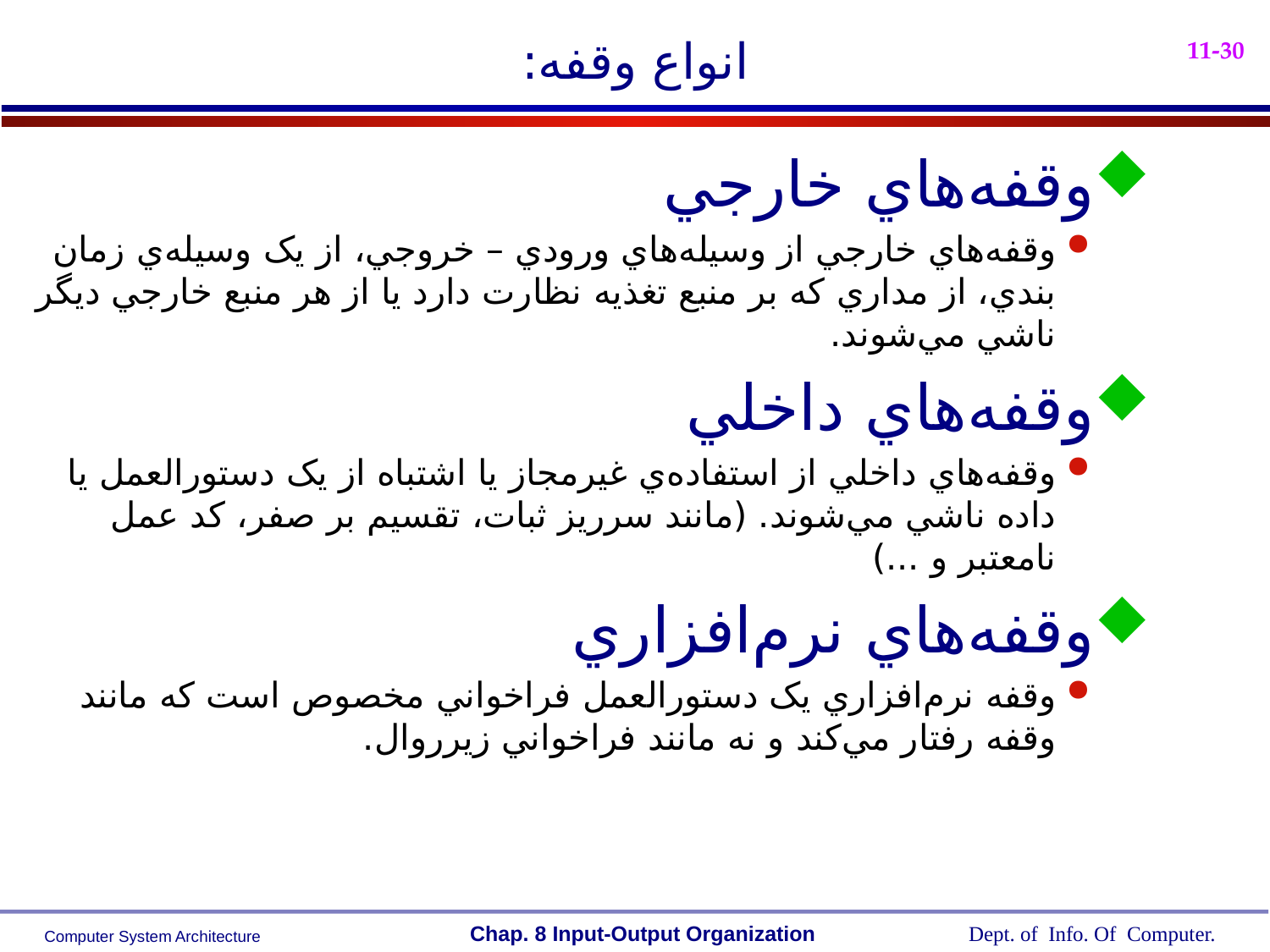

# انواع وقفه:
وقفه‌هاي خارجي
وقفه‌هاي خارجي از وسيله‌هاي ورودي – خروجي، از يک وسيله‌ي زمان بندي، از مداري که بر منبع تغذيه نظارت دارد يا از هر منبع خارجي ديگر ناشي مي‌شوند.
وقفه‌هاي داخلي
وقفه‌هاي داخلي از استفاده‌ي غيرمجاز يا اشتباه از يک دستورالعمل يا داده ناشي مي‌شوند. (مانند سرريز ثبات، تقسيم بر صفر، کد عمل نامعتبر و ...)
وقفه‌هاي نرم‌افزاري
وقفه نرم‌افزاري يک دستورالعمل فراخواني مخصوص است که مانند وقفه رفتار مي‌کند و نه مانند فراخواني زيرروال.